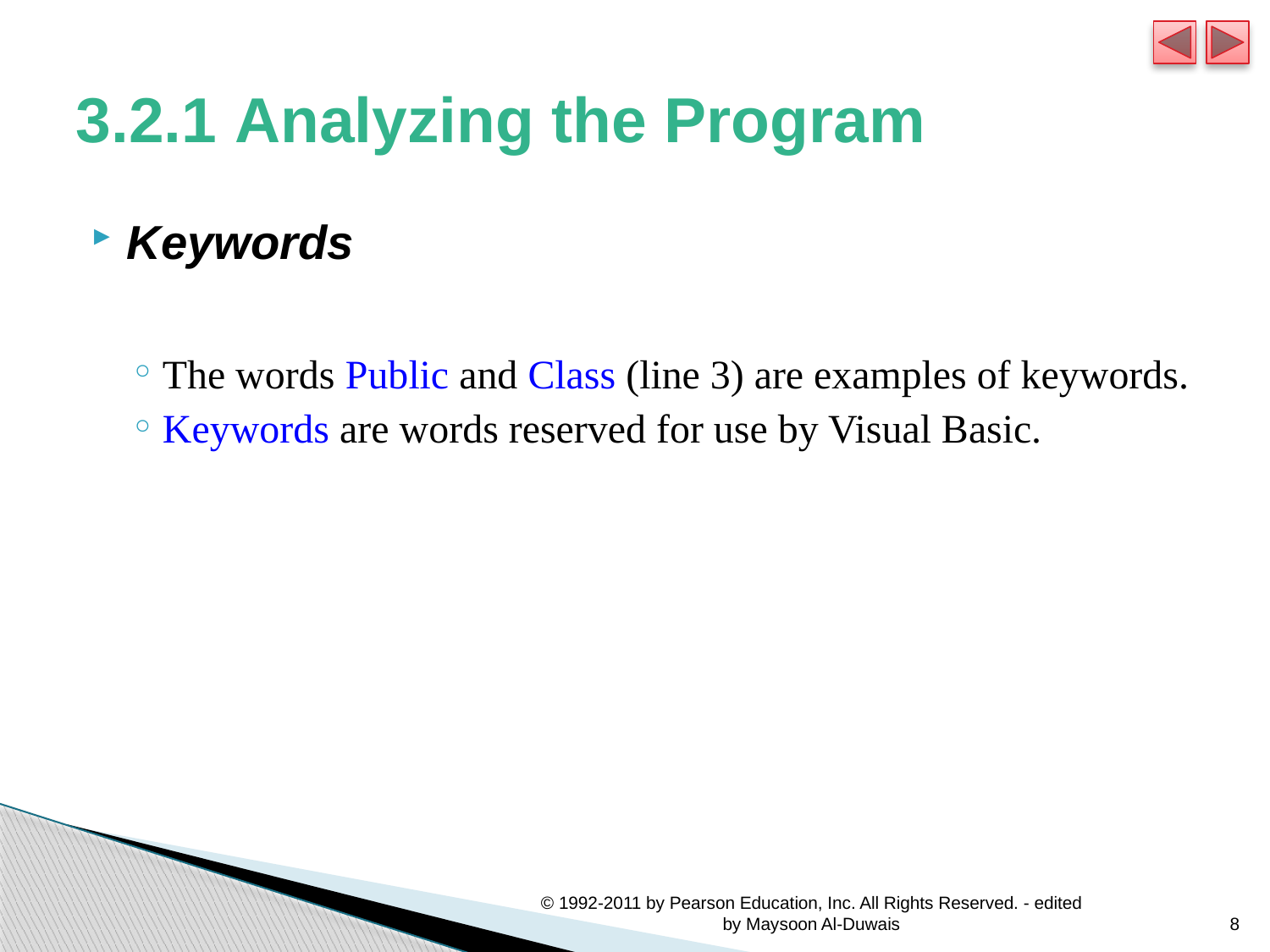

# 3.2.1 Analyzing the Program
Keywords

The words Public and Class (line 3) are examples of keywords.
Keywords are words reserved for use by Visual Basic.
© 1992-2011 by Pearson Education, Inc. All Rights Reserved. - edited by Maysoon Al-Duwais
8